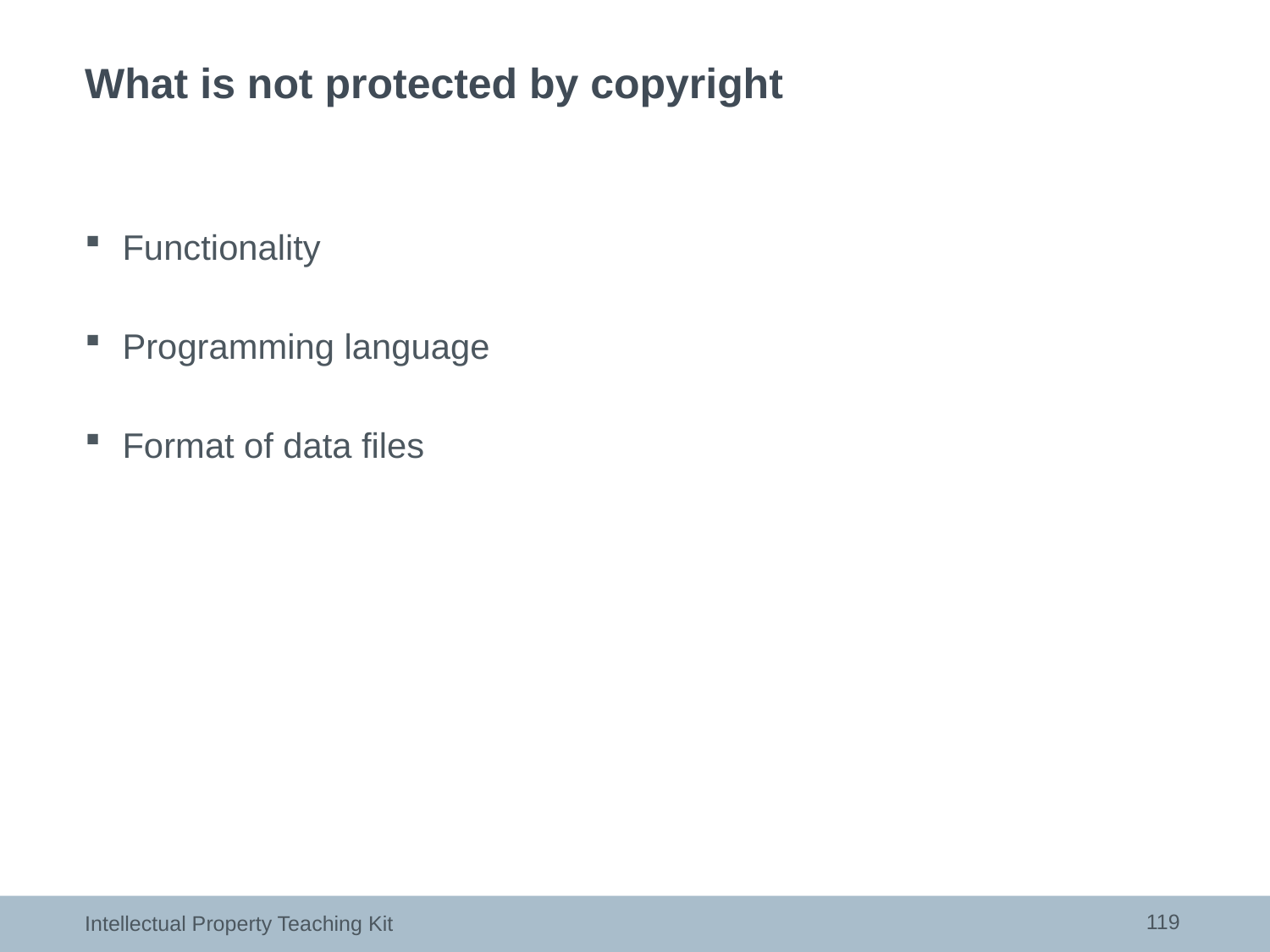

# What is not protected by copyright
Functionality

Programming language

Format of data files
119
Intellectual Property Teaching Kit